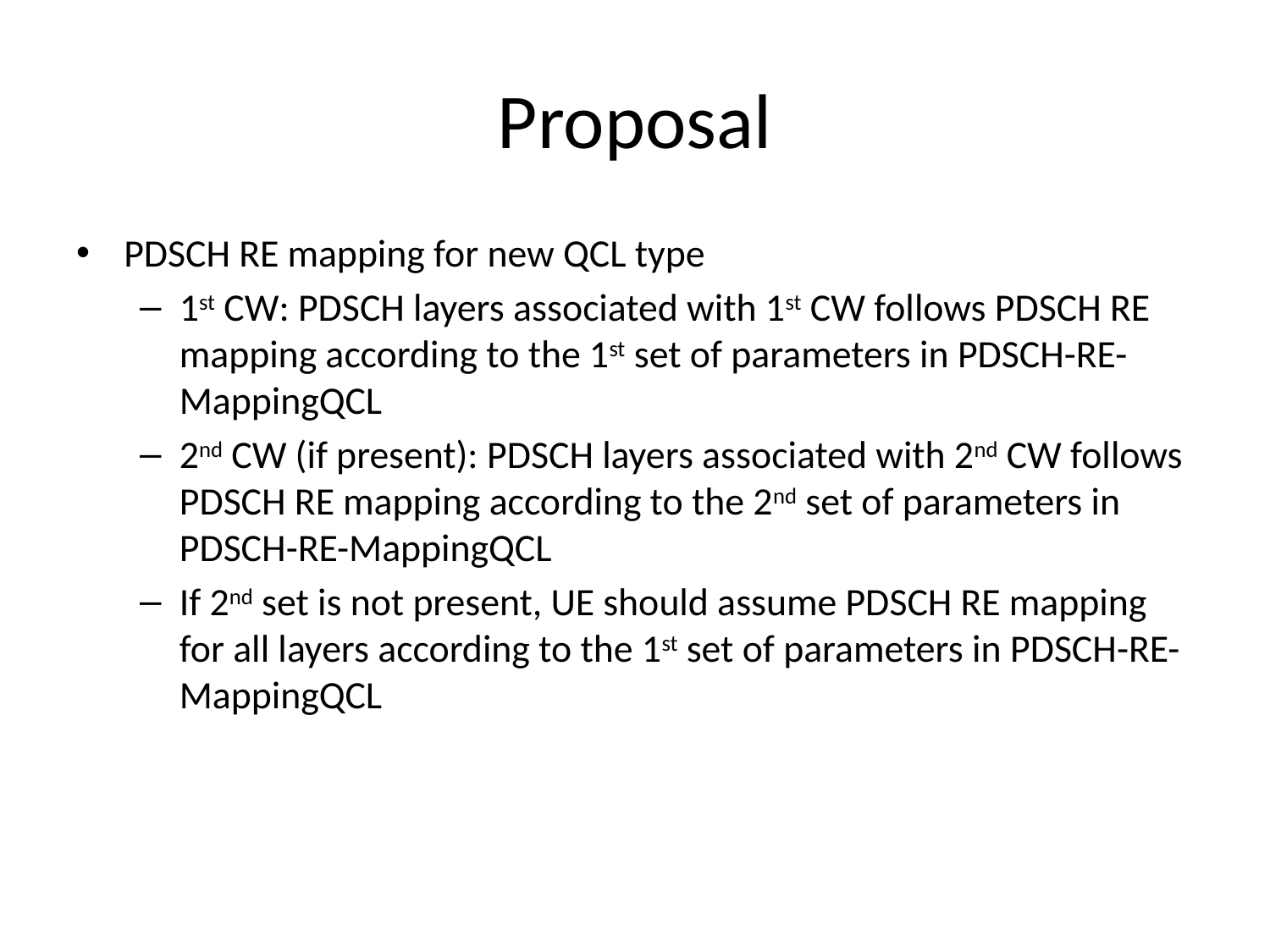

# Proposal
PDSCH RE mapping for new QCL type
1st CW: PDSCH layers associated with 1st CW follows PDSCH RE mapping according to the 1st set of parameters in PDSCH-RE-MappingQCL
2nd CW (if present): PDSCH layers associated with 2nd CW follows PDSCH RE mapping according to the 2nd set of parameters in PDSCH-RE-MappingQCL
If 2nd set is not present, UE should assume PDSCH RE mapping for all layers according to the 1st set of parameters in PDSCH-RE-MappingQCL